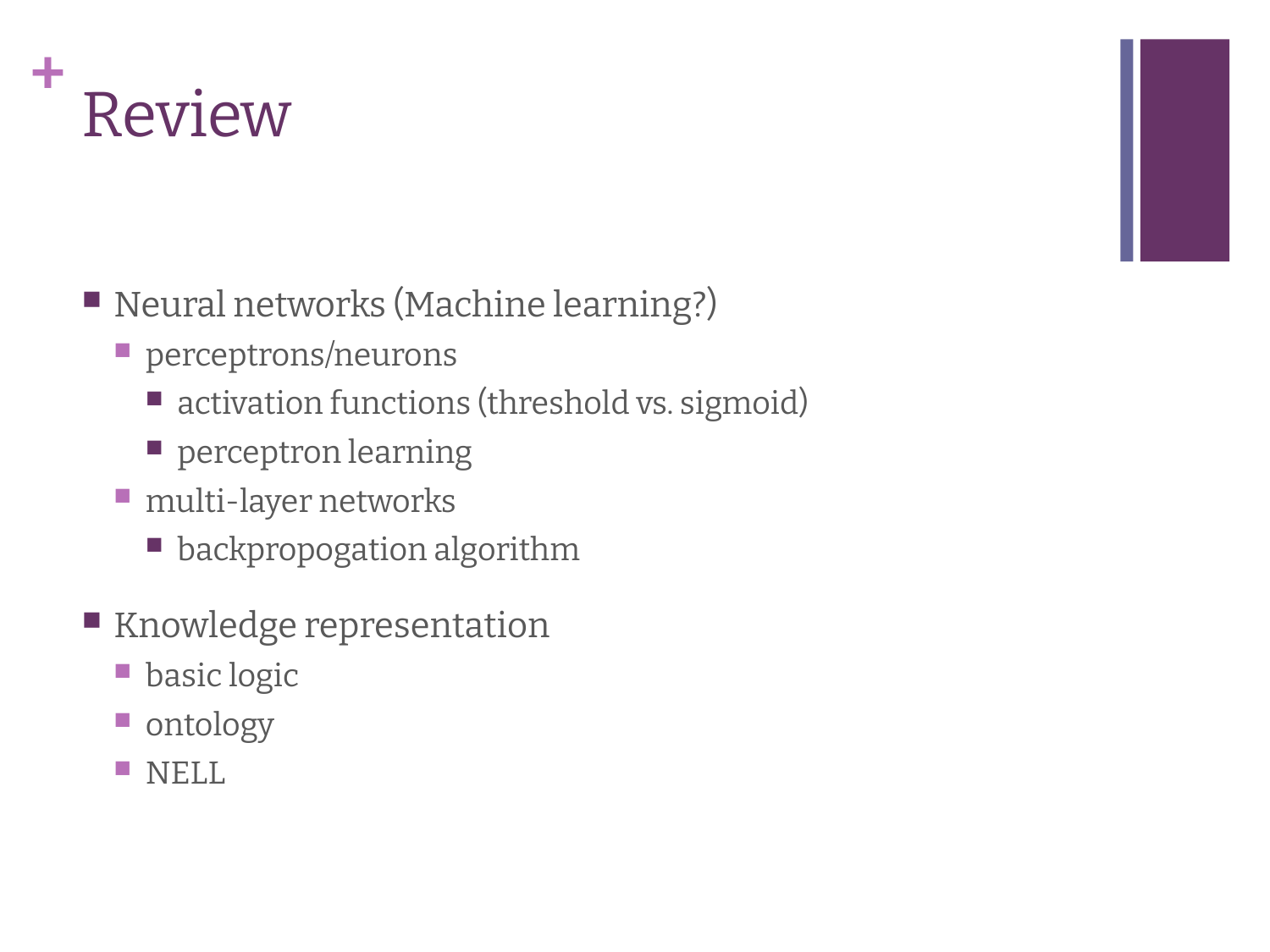

# Review
Neural networks (Machine learning?)
perceptrons/neurons
activation functions (threshold vs. sigmoid)
perceptron learning
multi-layer networks
backpropogation algorithm
Knowledge representation
basic logic
ontology
NELL